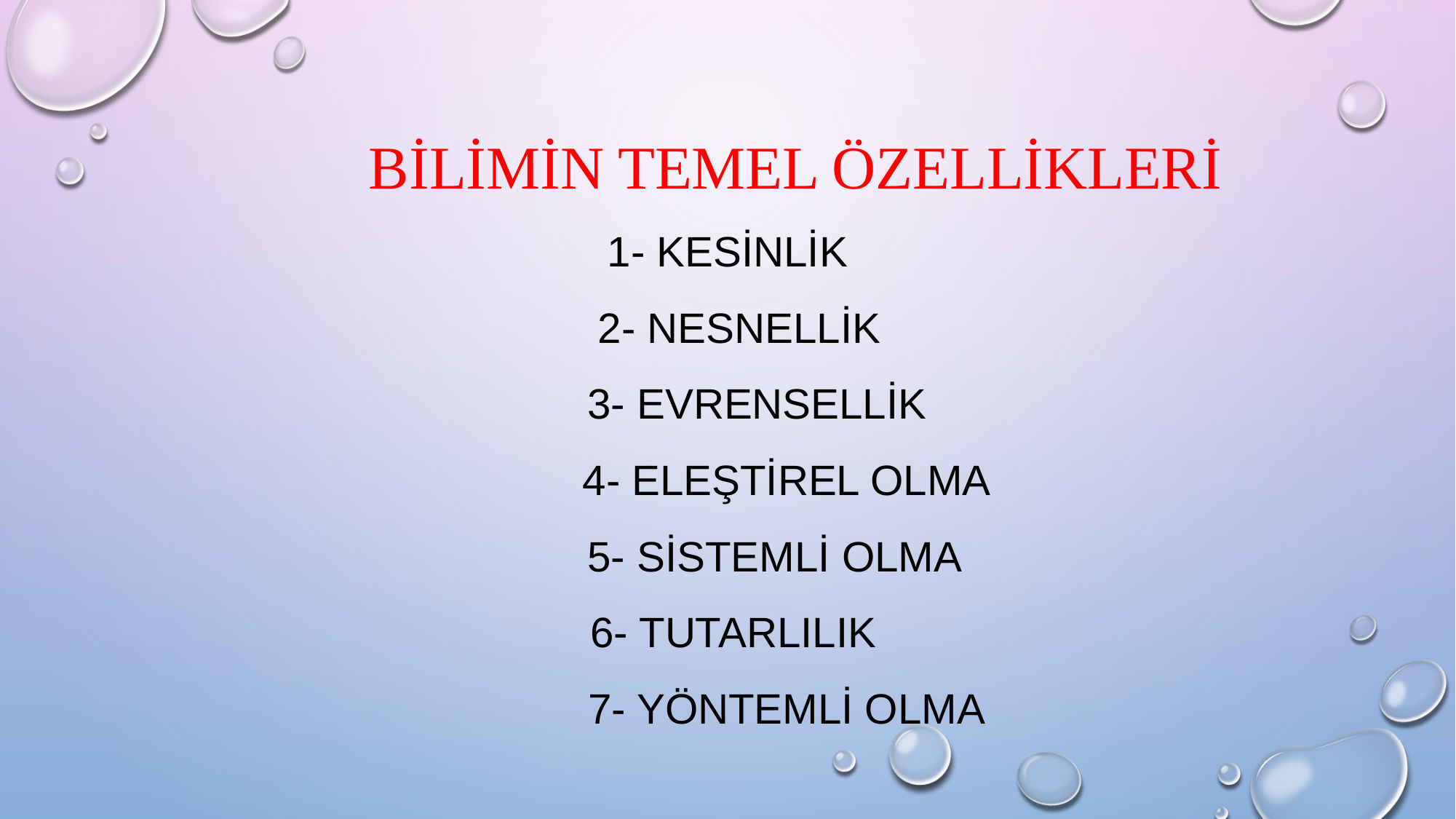

# Bilimin temel özellikleri
1- kesinlik
  2- nesnellik
     3- evrensellik
          4- eleştirel olma
        5- sistemli olma
 6- tutarlılık
          7- yöntemli olma